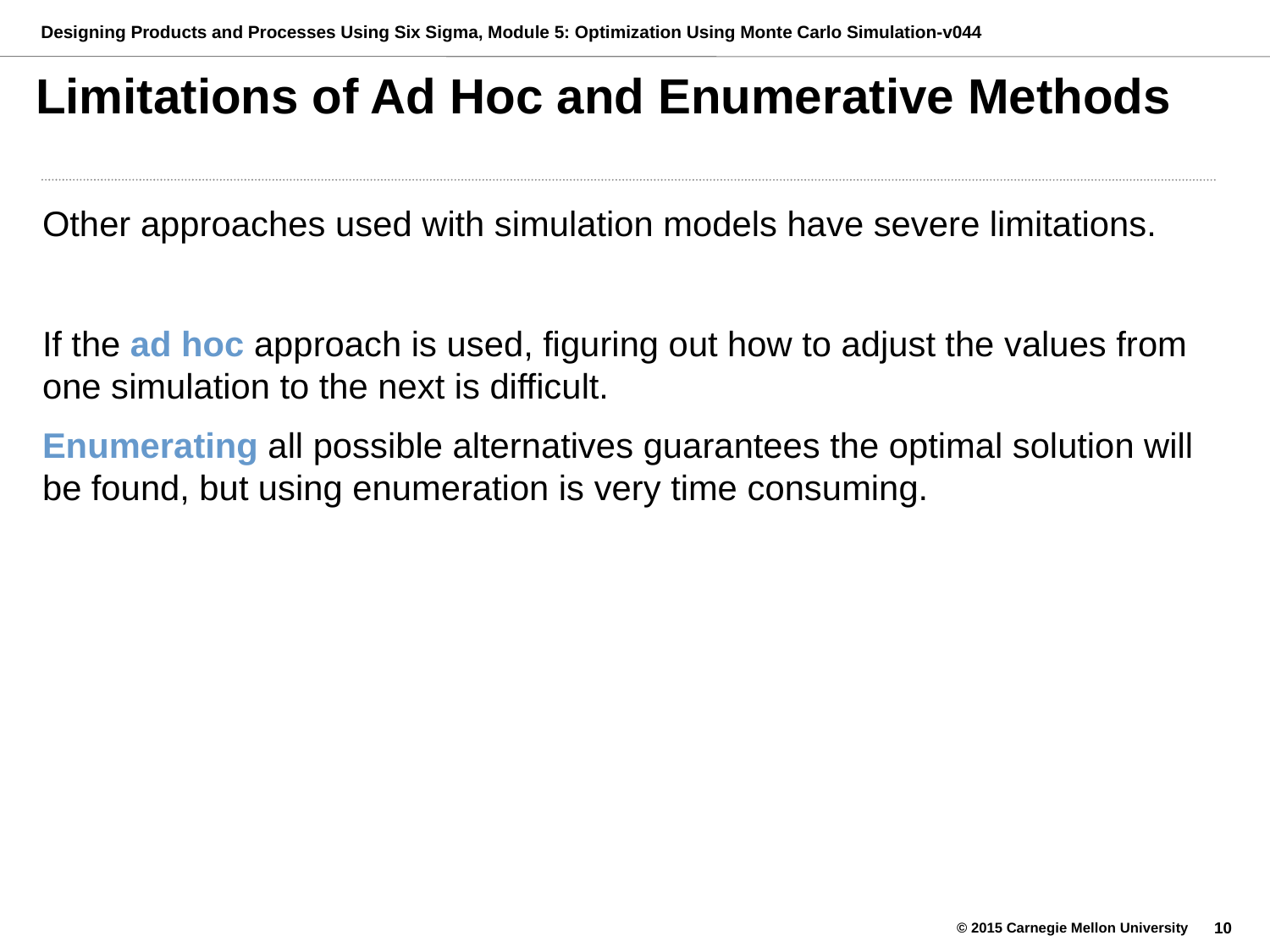

# Limitations of Ad Hoc and Enumerative Methods
Other approaches used with simulation models have severe limitations.

If the ad hoc approach is used, figuring out how to adjust the values from one simulation to the next is difficult.
Enumerating all possible alternatives guarantees the optimal solution will be found, but using enumeration is very time consuming.